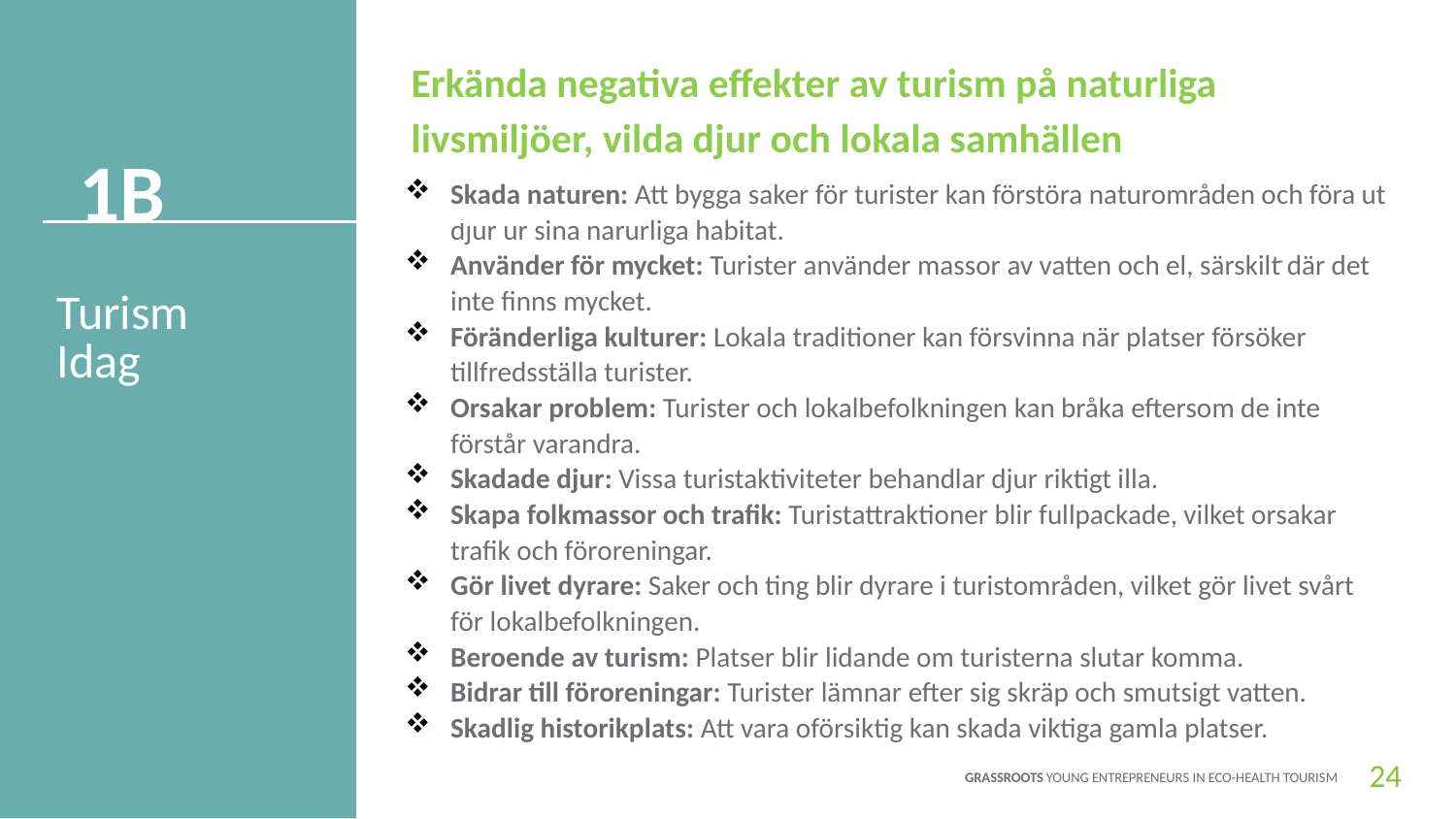

Erkända negativa effekter av turism på naturliga livsmiljöer, vilda djur och lokala samhällen
1B
Skada naturen: Att bygga saker för turister kan förstöra naturområden och föra ut djur ur sina narurliga habitat.
Använder för mycket: Turister använder massor av vatten och el, särskilt där det inte finns mycket.
Föränderliga kulturer: Lokala traditioner kan försvinna när platser försöker tillfredsställa turister.
Orsakar problem: Turister och lokalbefolkningen kan bråka eftersom de inte förstår varandra.
Skadade djur: Vissa turistaktiviteter behandlar djur riktigt illa.
Skapa folkmassor och trafik: Turistattraktioner blir fullpackade, vilket orsakar trafik och föroreningar.
Gör livet dyrare: Saker och ting blir dyrare i turistområden, vilket gör livet svårt för lokalbefolkningen.
Beroende av turism: Platser blir lidande om turisterna slutar komma.
Bidrar till föroreningar: Turister lämnar efter sig skräp och smutsigt vatten.
Skadlig historikplats: Att vara oförsiktig kan skada viktiga gamla platser.
-
Turism
Idag

24